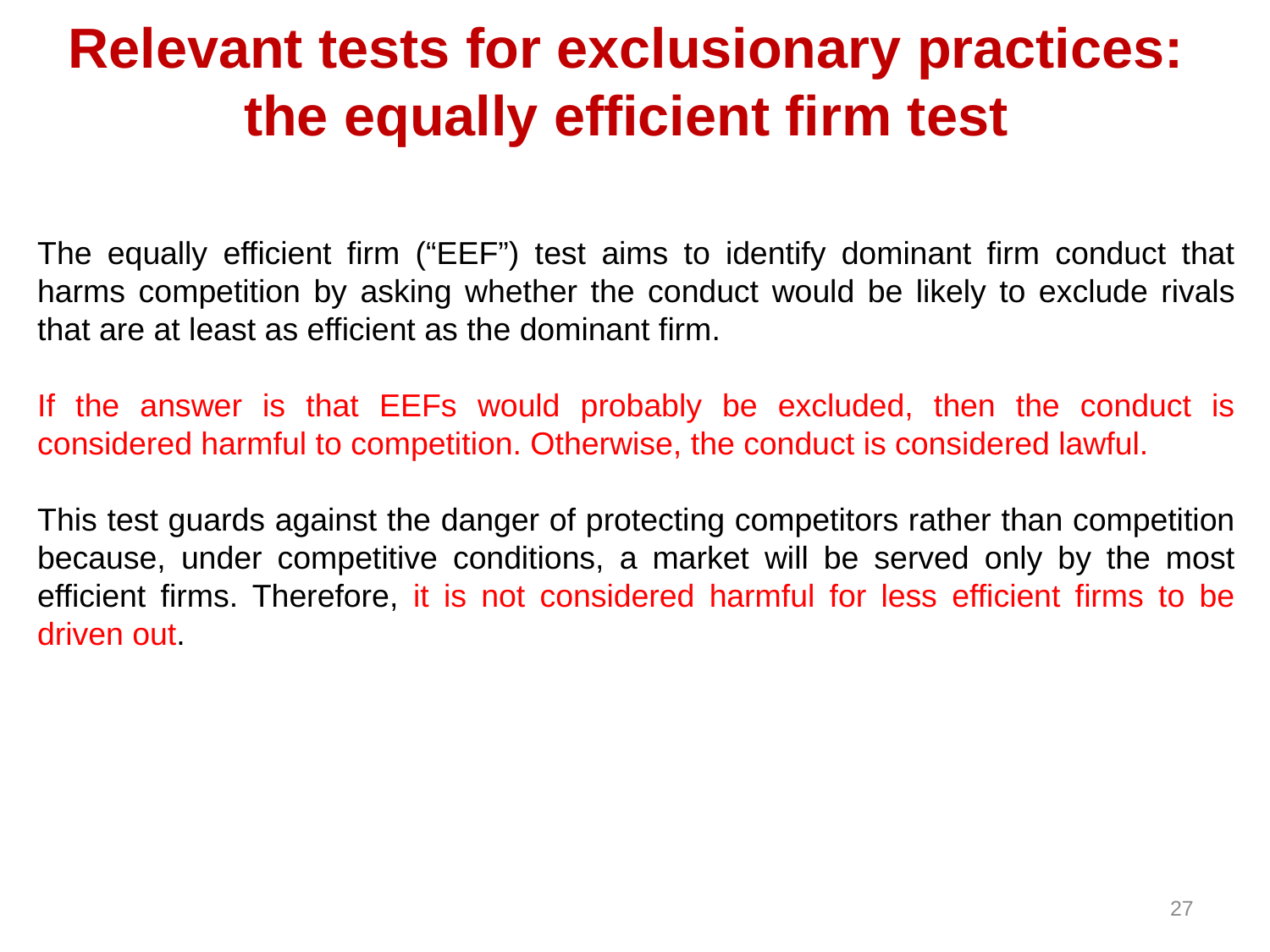

# Relevant tests for exclusionary practices: the equally efficient firm test
The equally efficient firm (“EEF”) test aims to identify dominant firm conduct that harms competition by asking whether the conduct would be likely to exclude rivals that are at least as efficient as the dominant firm.

If the answer is that EEFs would probably be excluded, then the conduct is considered harmful to competition. Otherwise, the conduct is considered lawful.

This test guards against the danger of protecting competitors rather than competition because, under competitive conditions, a market will be served only by the most efficient firms. Therefore, it is not considered harmful for less efficient firms to be driven out.

27